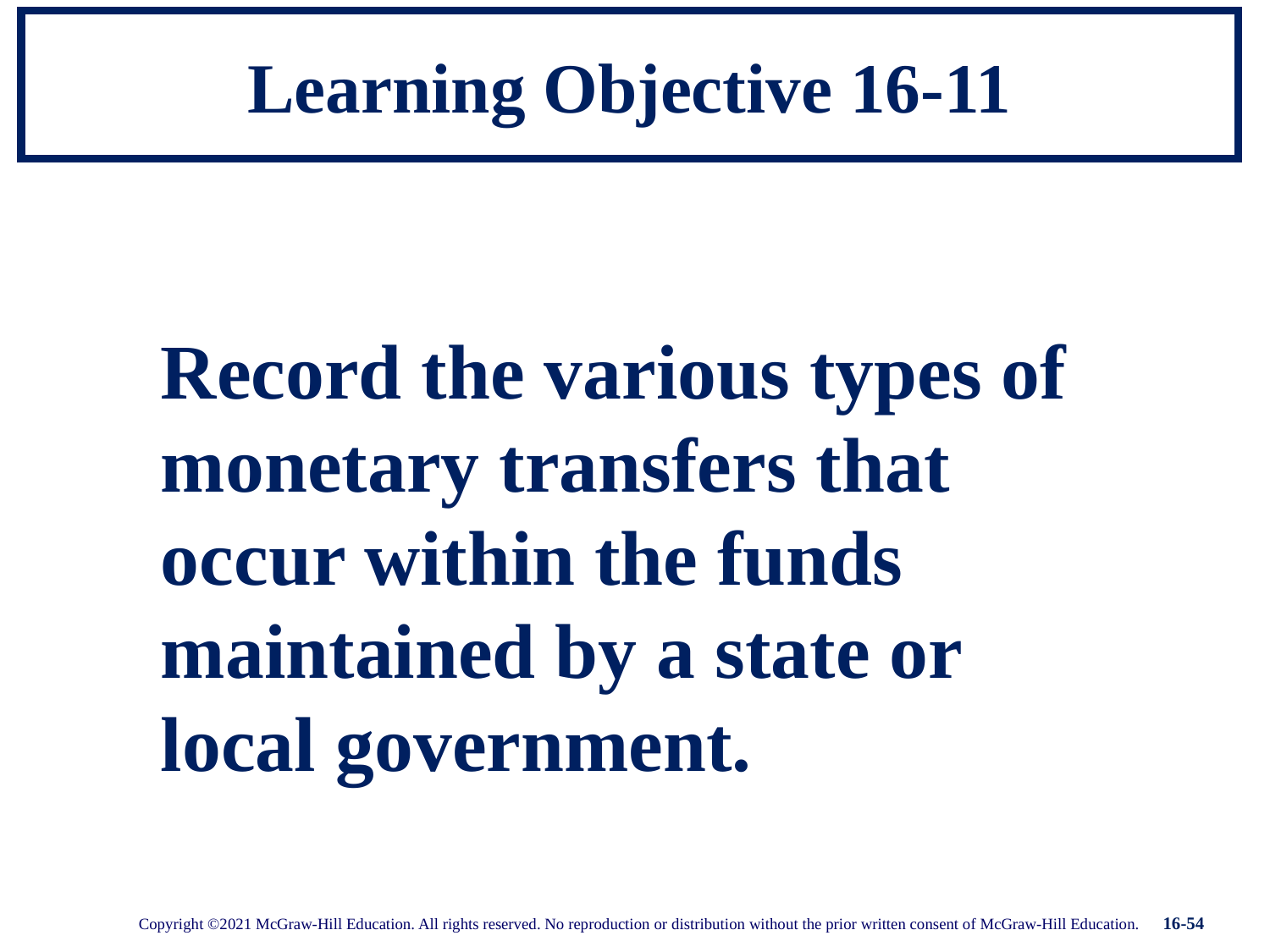

# Learning Objective 16-11

Record the various types of monetary transfers that occur within the funds maintained by a state or local government.

16-54
Copyright ©2021 McGraw-Hill Education. All rights reserved. No reproduction or distribution without the prior written consent of McGraw-Hill Education.